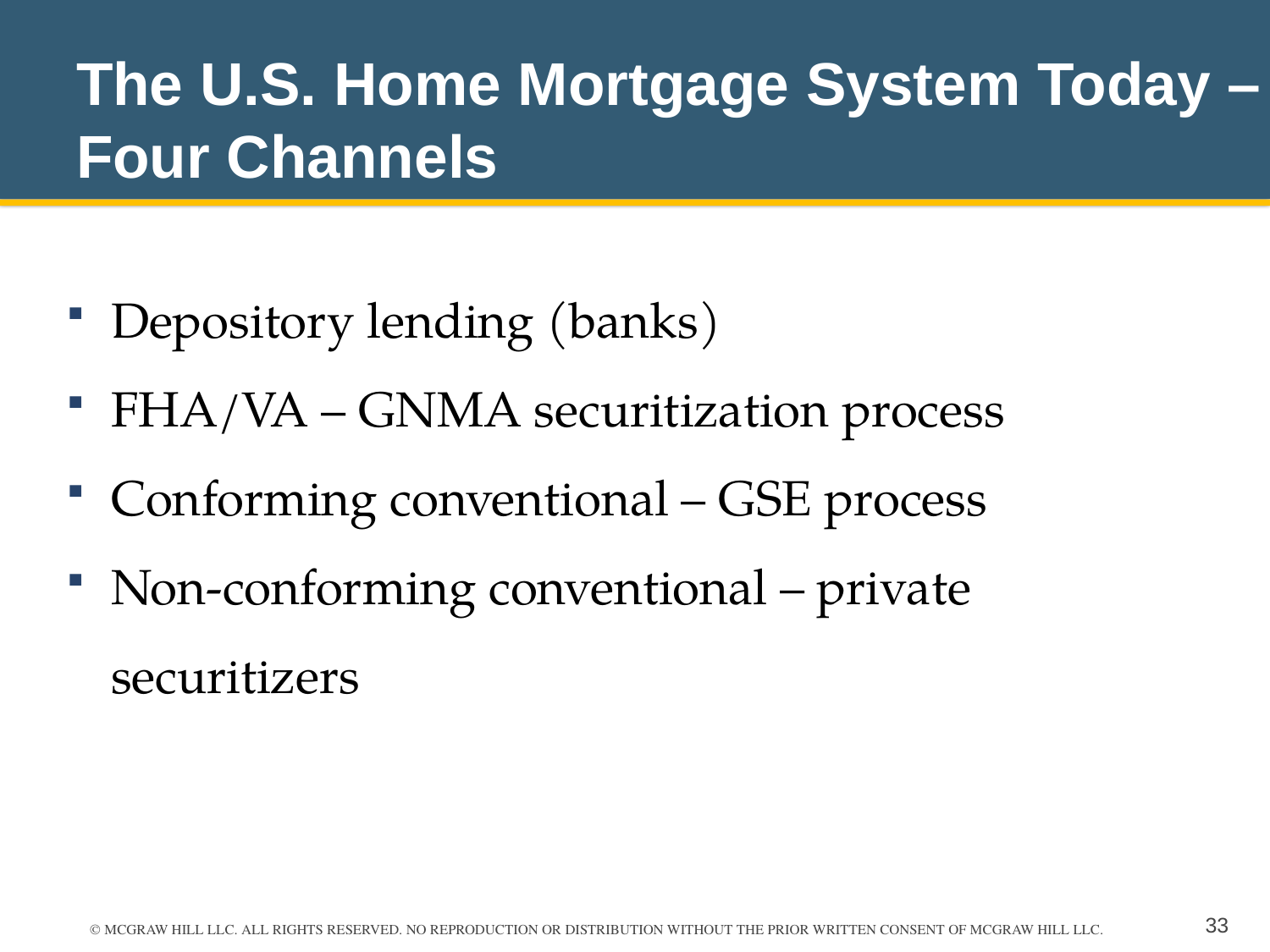

# The U.S. Home Mortgage System Today – Four Channels
Depository lending (banks)
FHA/VA – GNMA securitization process
Conforming conventional – GSE process
Non-conforming conventional – private securitizers
© MCGRAW HILL LLC. ALL RIGHTS RESERVED. NO REPRODUCTION OR DISTRIBUTION WITHOUT THE PRIOR WRITTEN CONSENT OF MCGRAW HILL LLC.
33